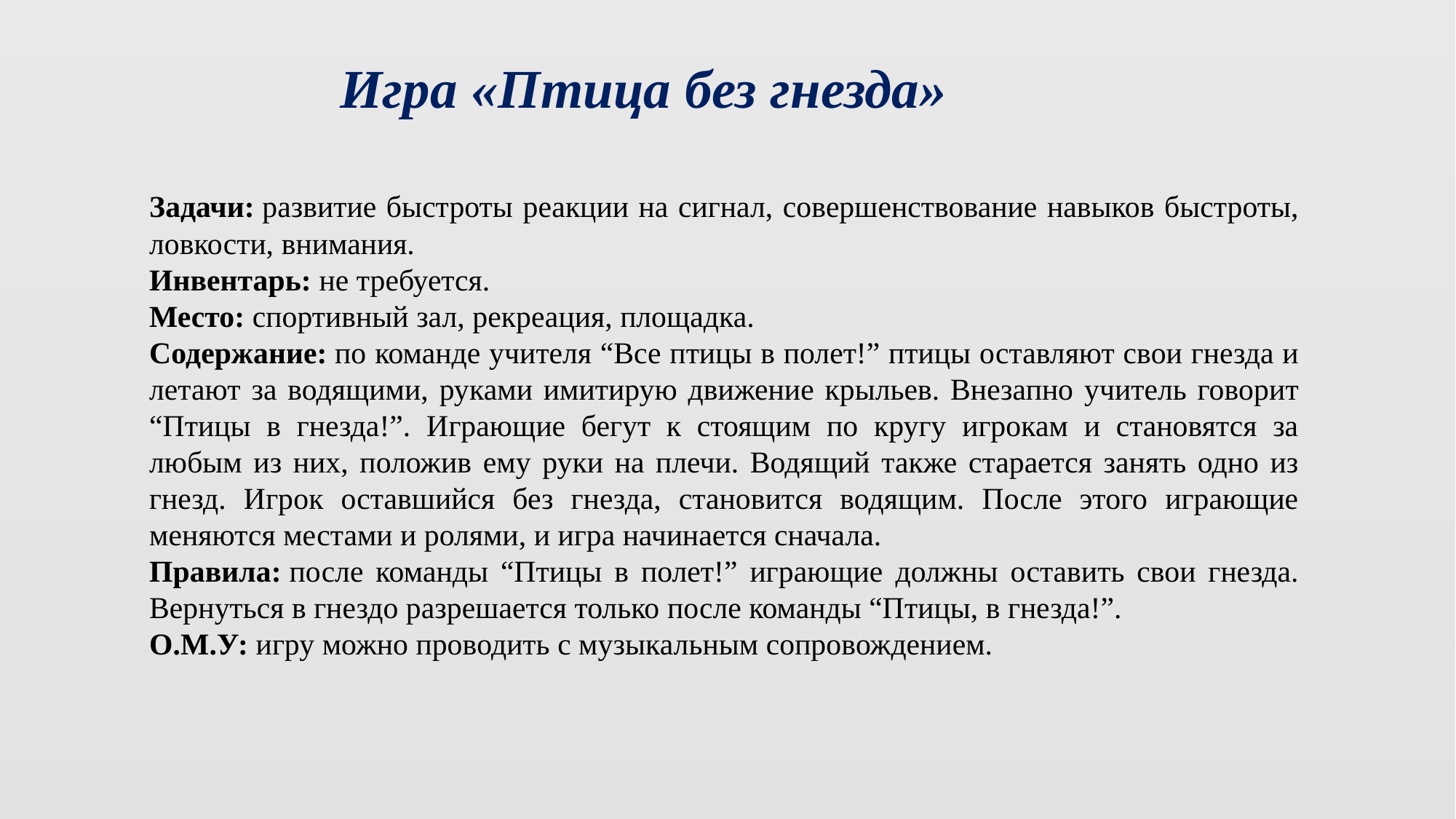

Игра «Птица без гнезда»
Задачи: развитие быстроты реакции на сигнал, совершенствование навыков быстроты, ловкости, внимания.
Инвентарь: не требуется.
Место: спортивный зал, рекреация, площадка.
Содержание: по команде учителя “Все птицы в полет!” птицы оставляют свои гнезда и летают за водящими, руками имитирую движение крыльев. Внезапно учитель говорит “Птицы в гнезда!”. Играющие бегут к стоящим по кругу игрокам и становятся за любым из них, положив ему руки на плечи. Водящий также старается занять одно из гнезд. Игрок оставшийся без гнезда, становится водящим. После этого играющие меняются местами и ролями, и игра начинается сначала.
Правила: после команды “Птицы в полет!” играющие должны оставить свои гнезда. Вернуться в гнездо разрешается только после команды “Птицы, в гнезда!”.
О.М.У: игру можно проводить с музыкальным сопровождением.